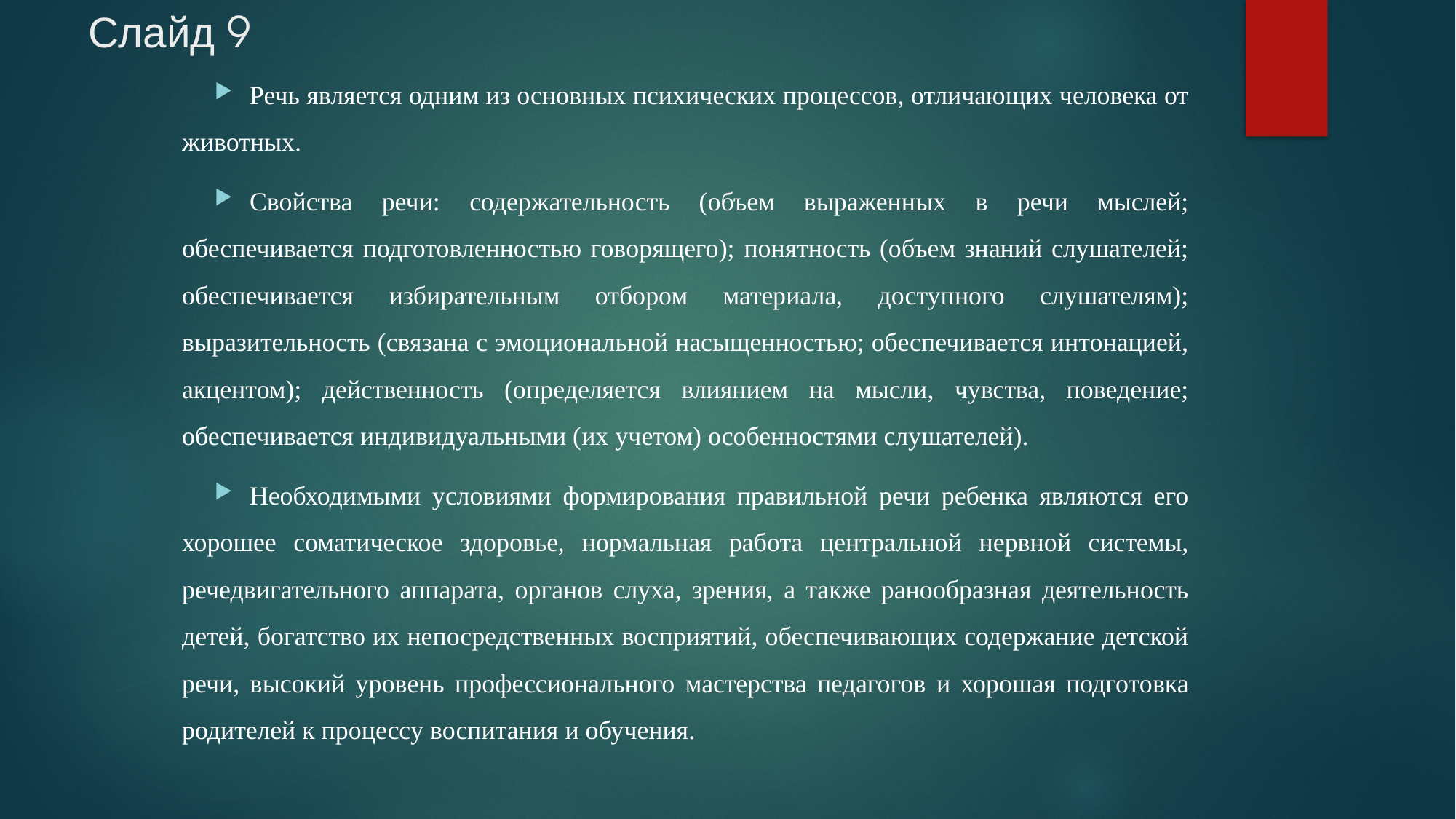

# Слайд 9
Речь является одним из основных психических процессов, отличающих человека от животных.
Свойства речи: содержательность (объем выраженных в речи мыслей; обеспечивается подготовленностью говорящего); понятность (объем знаний слушателей; обеспечивается избирательным отбором материала, доступного слушателям); выразительность (связана с эмоциональной насыщенностью; обеспечивается интонацией, акцентом); действенность (определяется влиянием на мысли, чувства, поведение; обеспечивается индивидуальными (их учетом) особенностями слушателей).
Необходимыми условиями формирования правильной речи ребенка являются его хорошее соматическое здоровье, нормальная работа центральной нервной системы, речедвигательного аппарата, органов слуха, зрения, а также ранообразная деятельность детей, богатство их непосредственных восприятий, обеспечивающих содержание детской речи, высокий уровень профессионального мастерства педагогов и хорошая подготовка родителей к процессу воспитания и обучения.